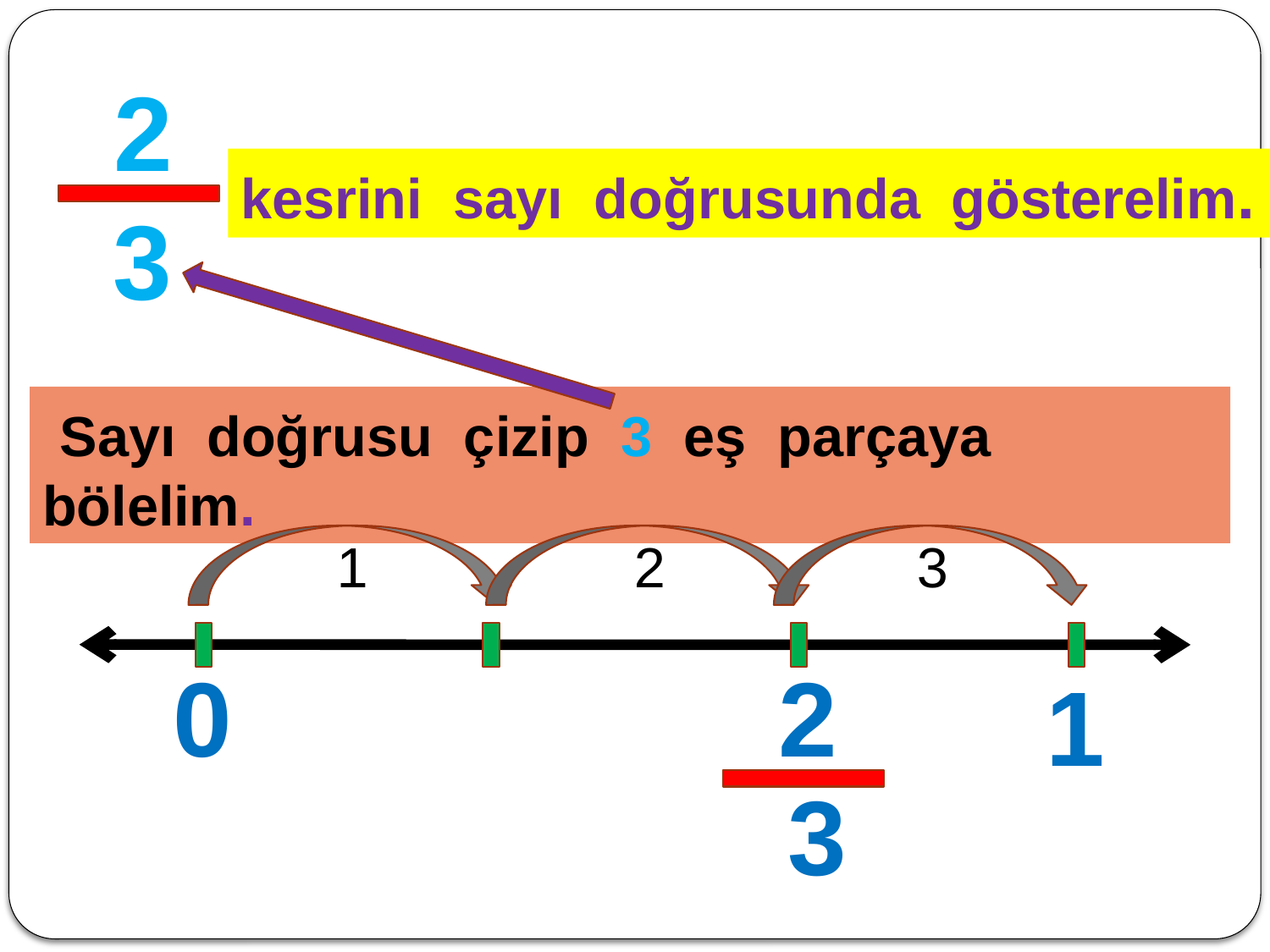

2

kesrini  sayı  doğrusunda  gösterelim.

3
 Sayı  doğrusu  çizip  3  eş  parçaya bölelim.
1
2
3

0
2
1

3